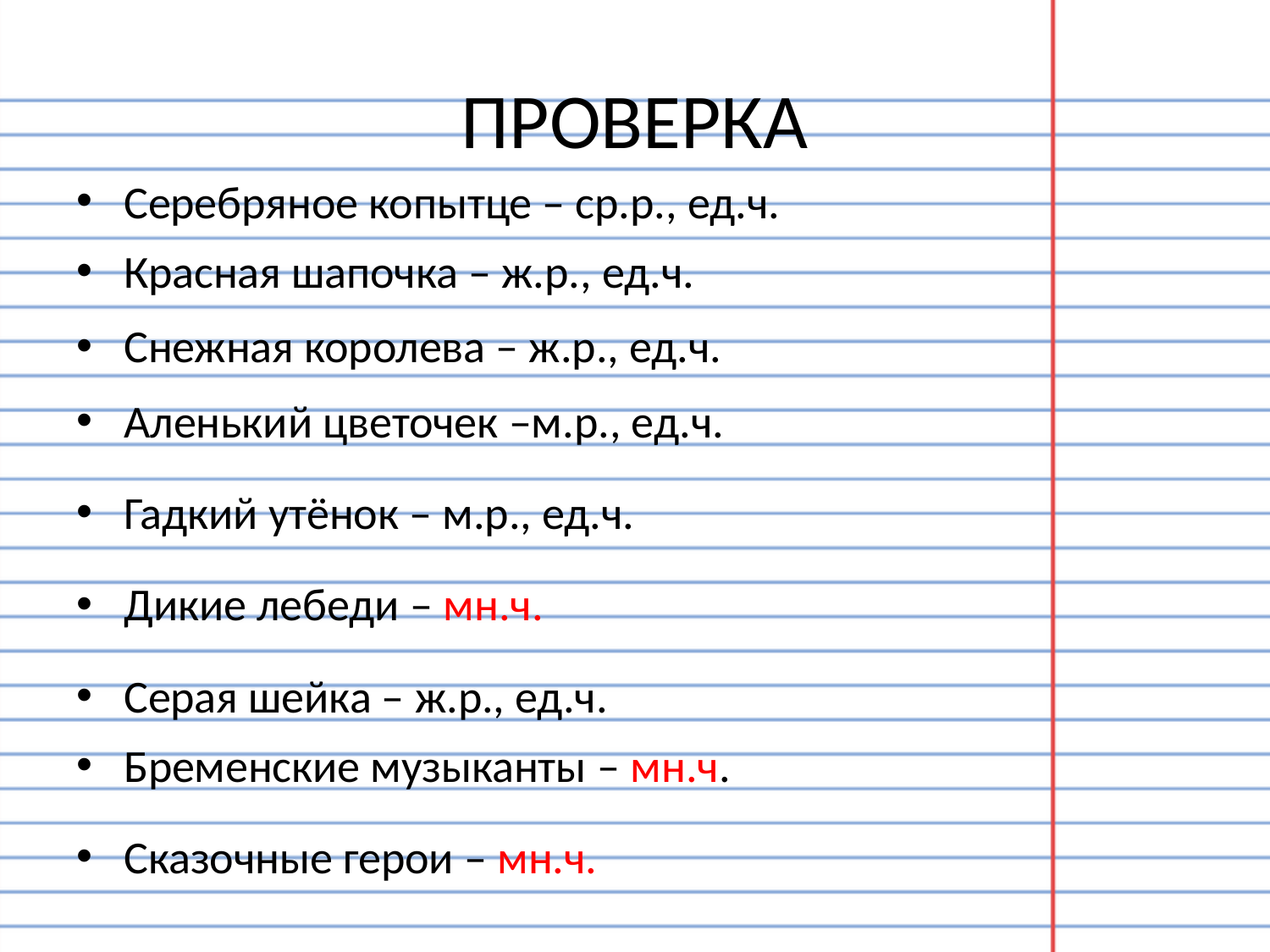

# ПРОВЕРКА
Серебряное копытце – ср.р., ед.ч.
Красная шапочка – ж.р., ед.ч.
Снежная королева – ж.р., ед.ч.
Аленький цветочек –м.р., ед.ч.
Гадкий утёнок – м.р., ед.ч.
Дикие лебеди – мн.ч.
Серая шейка – ж.р., ед.ч.
Бременские музыканты – мн.ч.
Сказочные герои – мн.ч.